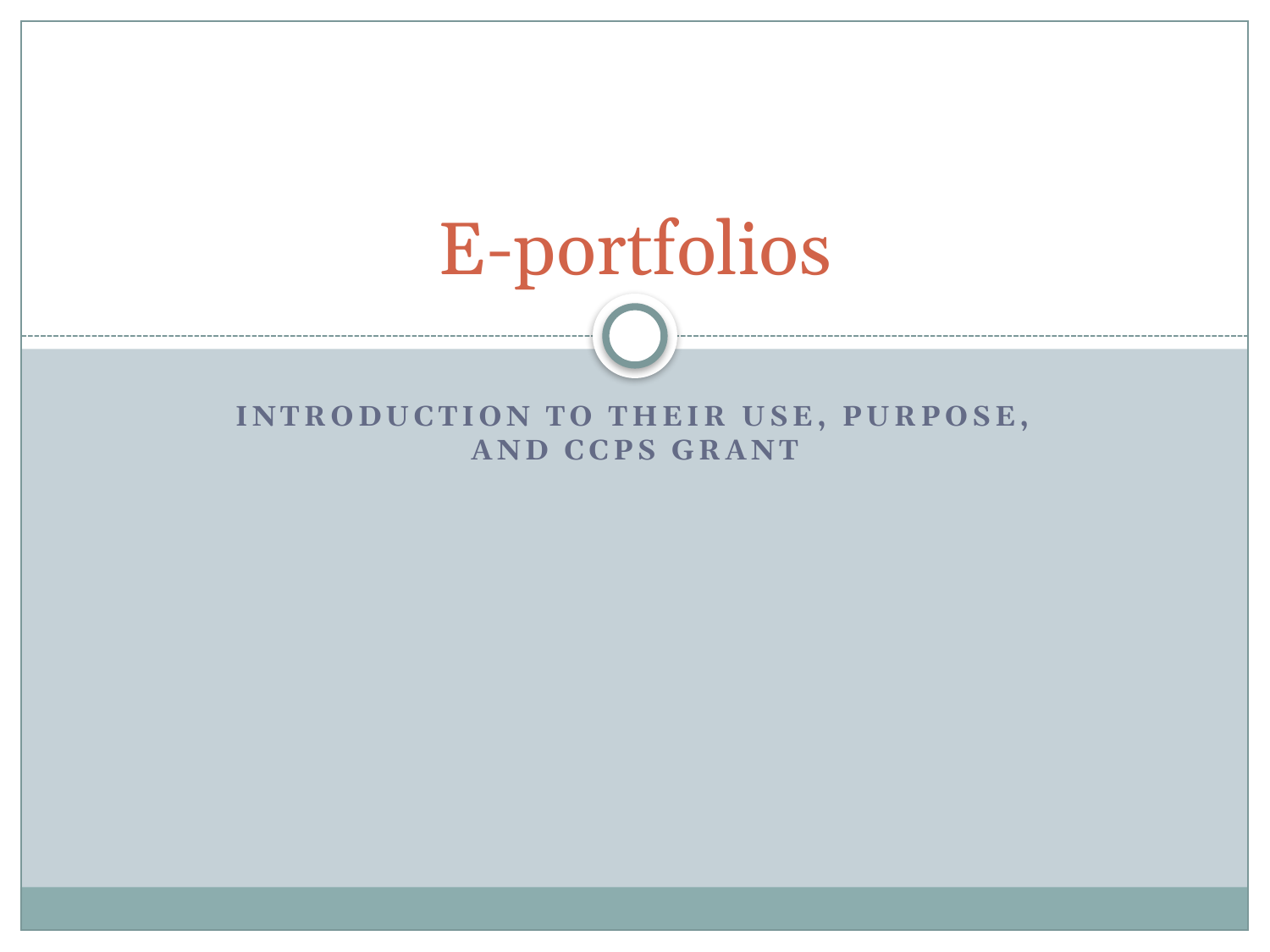

# E-portfolios
Introduction to their use, purpose, and CCPS grant